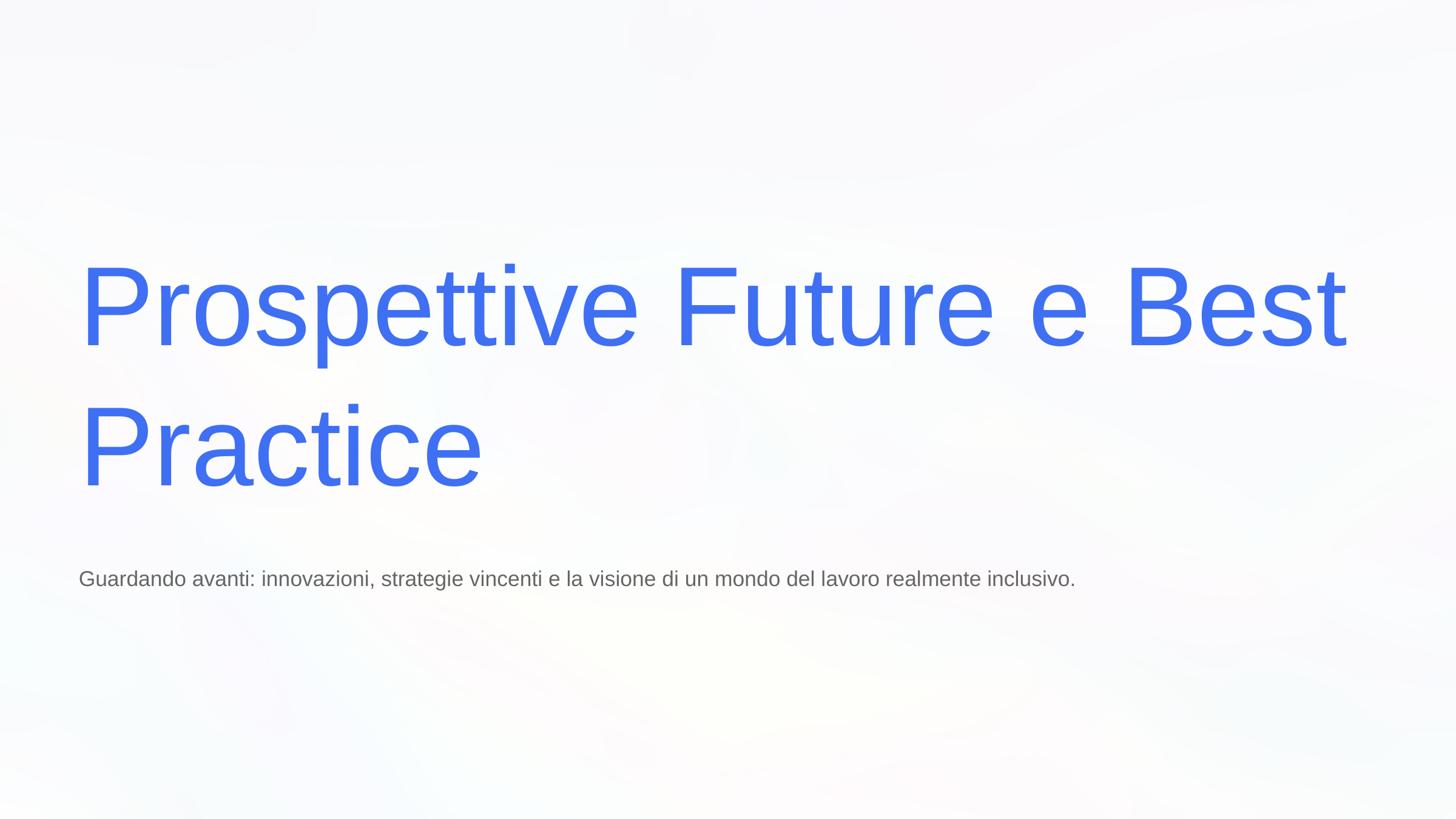

Prospettive Future e Best Practice
Guardando avanti: innovazioni, strategie vincenti e la visione di un mondo del lavoro realmente inclusivo.